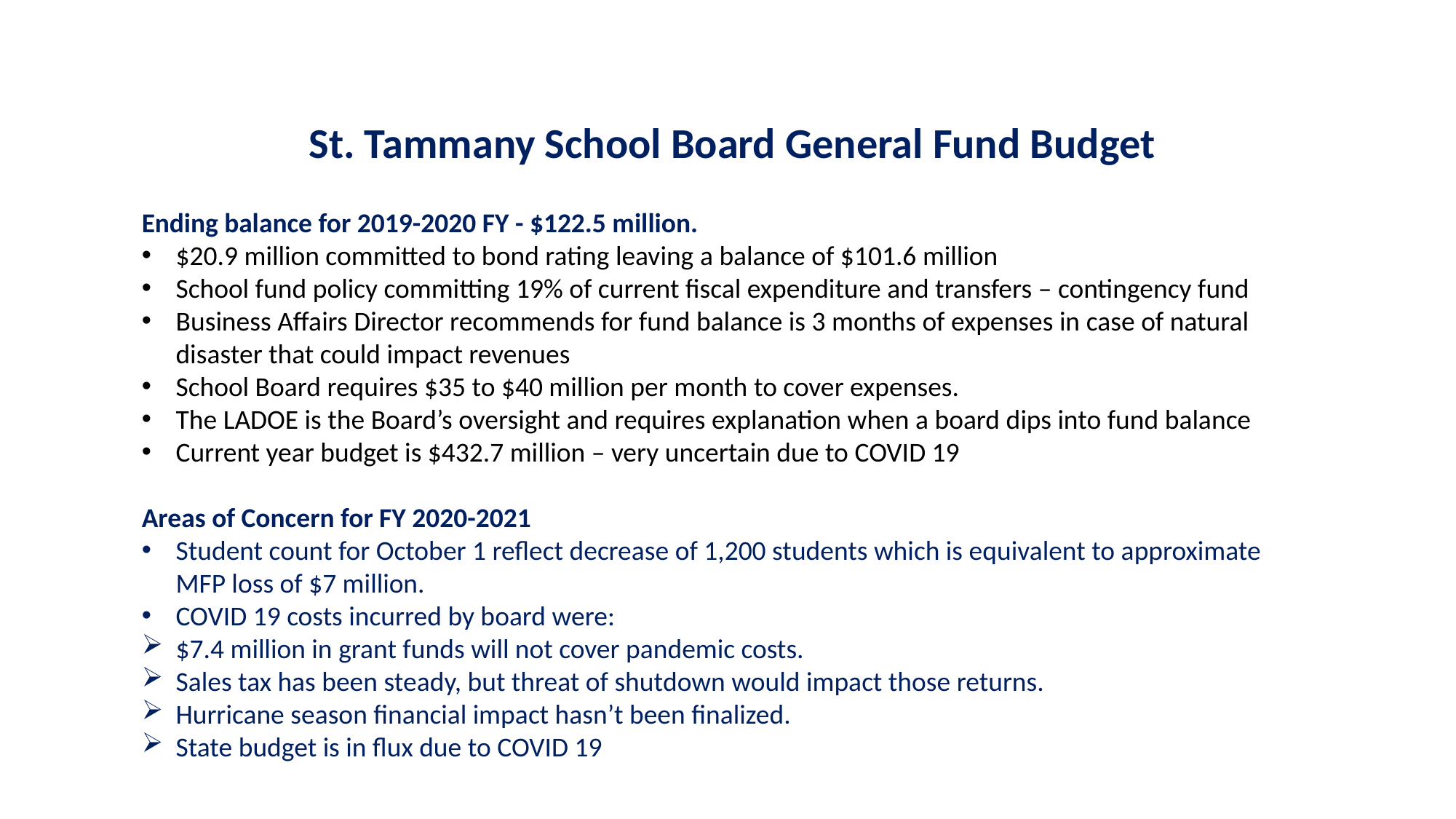

St. Tammany School Board General Fund Budget

Ending balance for 2019-2020 FY - $122.5 million.
$20.9 million committed to bond rating leaving a balance of $101.6 million
School fund policy committing 19% of current fiscal expenditure and transfers – contingency fund
Business Affairs Director recommends for fund balance is 3 months of expenses in case of natural disaster that could impact revenues
School Board requires $35 to $40 million per month to cover expenses.
The LADOE is the Board’s oversight and requires explanation when a board dips into fund balance
Current year budget is $432.7 million – very uncertain due to COVID 19

Areas of Concern for FY 2020-2021
Student count for October 1 reflect decrease of 1,200 students which is equivalent to approximate MFP loss of $7 million.
COVID 19 costs incurred by board were:
$7.4 million in grant funds will not cover pandemic costs.
Sales tax has been steady, but threat of shutdown would impact those returns.
Hurricane season financial impact hasn’t been finalized.
State budget is in flux due to COVID 19